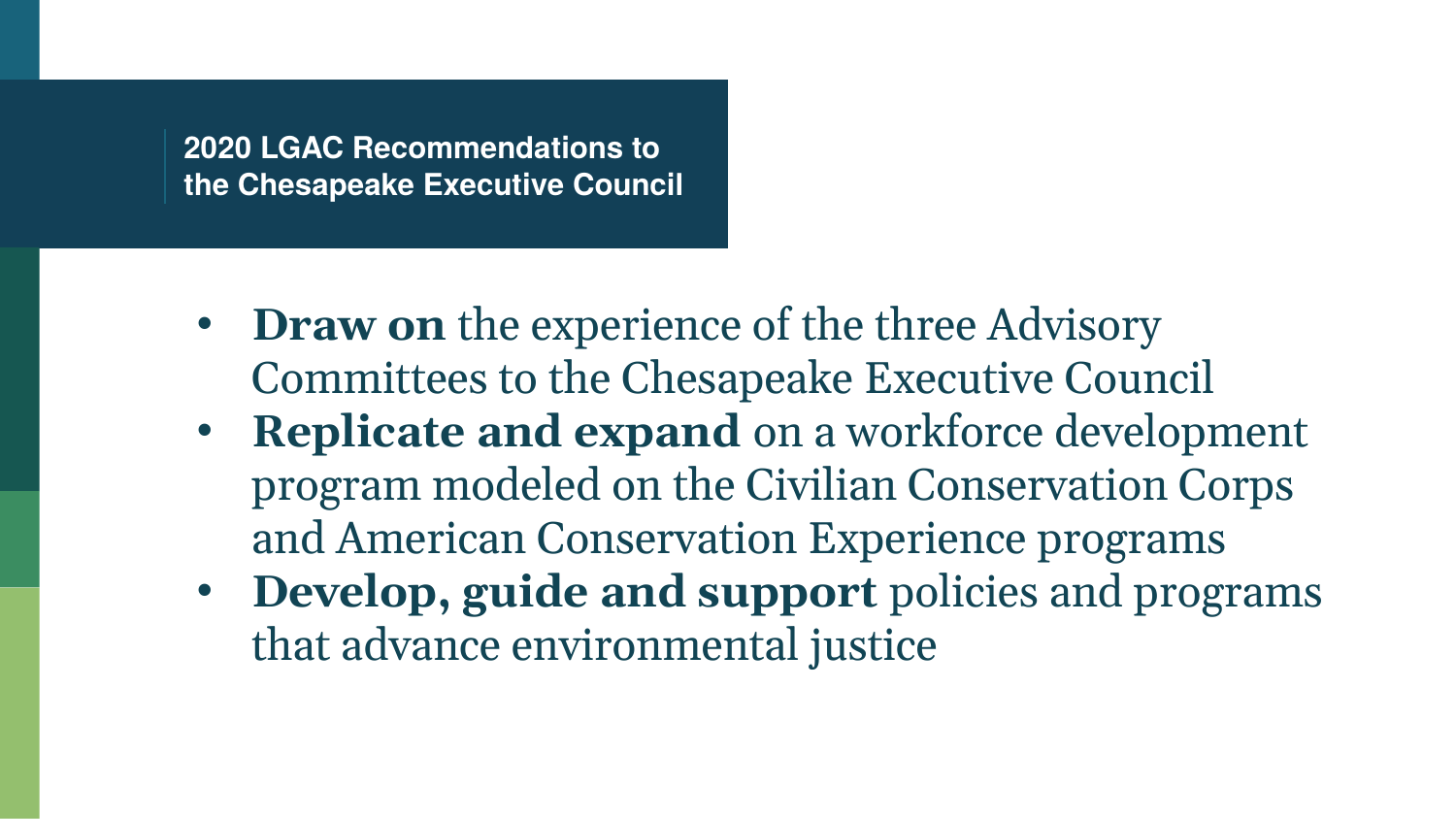

# 2020 LGAC Recommendations to the Chesapeake Executive Council
Draw on the experience of the three Advisory Committees to the Chesapeake Executive Council
Replicate and expand on a workforce development program modeled on the Civilian Conservation Corps and American Conservation Experience programs
Develop, guide and support policies and programs that advance environmental justice